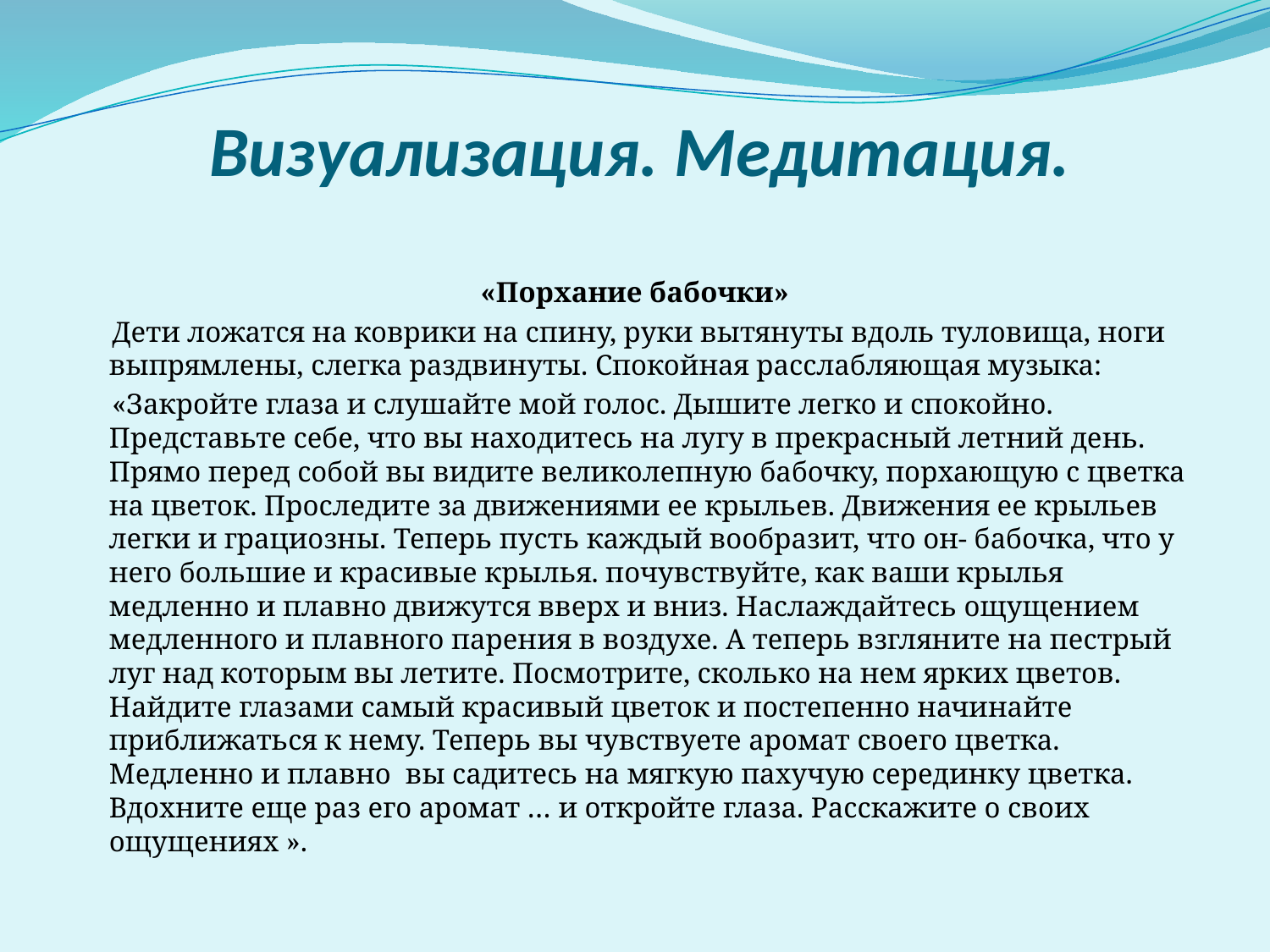

# Визуализация. Медитация.
«Порхание бабочки»
     Дети ложатся на коврики на спину, руки вытянуты вдоль туловища, ноги выпрямлены, слегка раздвинуты. Спокойная расслабляющая музыка:
     «Закройте глаза и слушайте мой голос. Дышите легко и спокойно. Представьте себе, что вы находитесь на лугу в прекрасный летний день. Прямо перед собой вы видите великолепную бабочку, порхающую с цветка на цветок. Проследите за движениями ее крыльев. Движения ее крыльев легки и грациозны. Теперь пусть каждый вообразит, что он- бабочка, что у него большие и красивые крылья. почувствуйте, как ваши крылья медленно и плавно движутся вверх и вниз. Наслаждайтесь ощущением медленного и плавного парения в воздухе. А теперь взгляните на пестрый луг над которым вы летите. Посмотрите, сколько на нем ярких цветов. Найдите глазами самый красивый цветок и постепенно начинайте приближаться к нему. Теперь вы чувствуете аромат своего цветка. Медленно и плавно  вы садитесь на мягкую пахучую серединку цветка. Вдохните еще раз его аромат … и откройте глаза. Расскажите о своих ощущениях ».